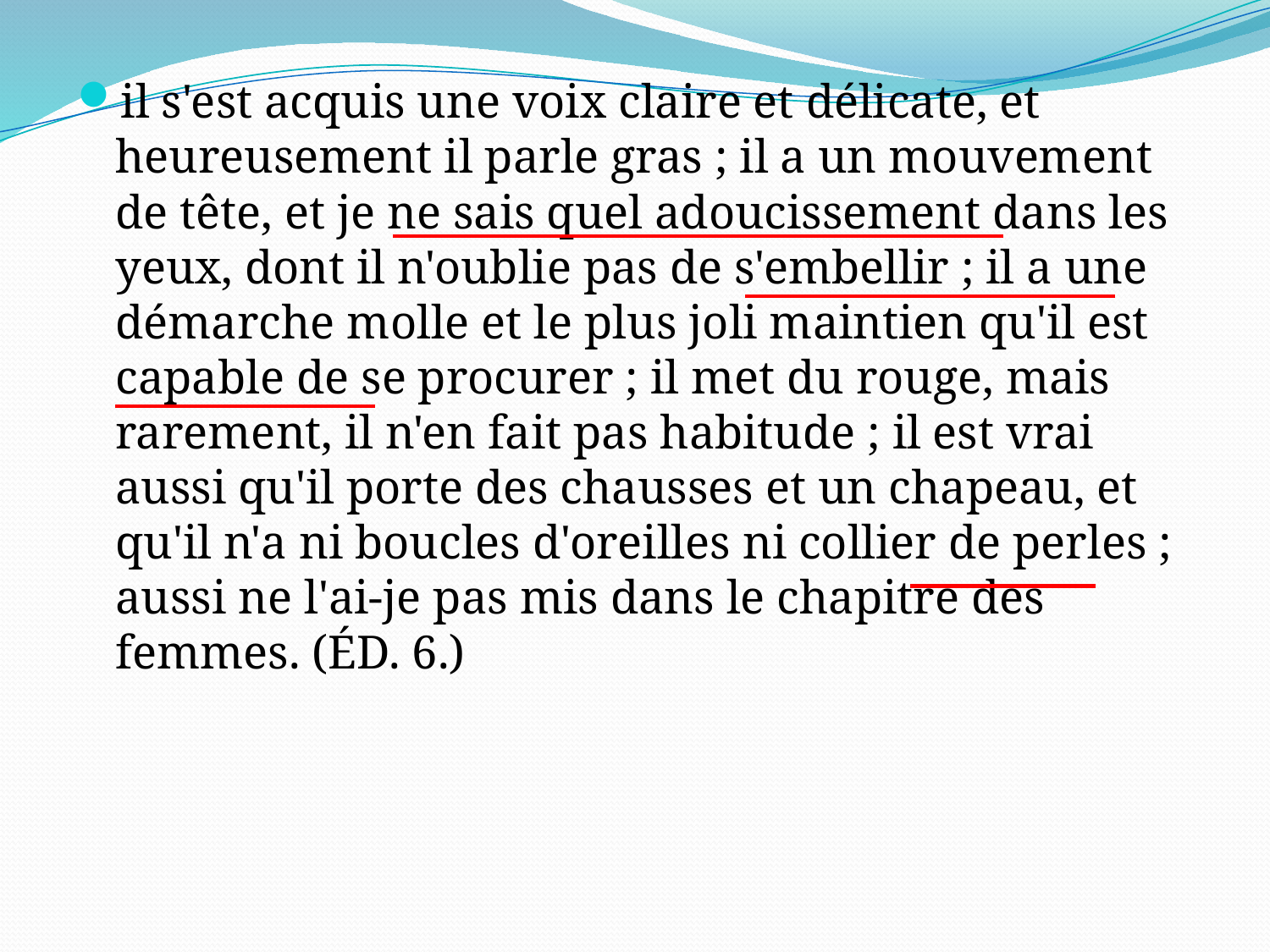

il s'est acquis une voix claire et délicate, et heureusement il parle gras ; il a un mouvement de tête, et je ne sais quel adoucissement dans les yeux, dont il n'oublie pas de s'embellir ; il a une démarche molle et le plus joli maintien qu'il est capable de se procurer ; il met du rouge, mais rarement, il n'en fait pas habitude ; il est vrai aussi qu'il porte des chausses et un chapeau, et qu'il n'a ni boucles d'oreilles ni collier de perles ; aussi ne l'ai-je pas mis dans le chapitre des femmes. (ÉD. 6.)